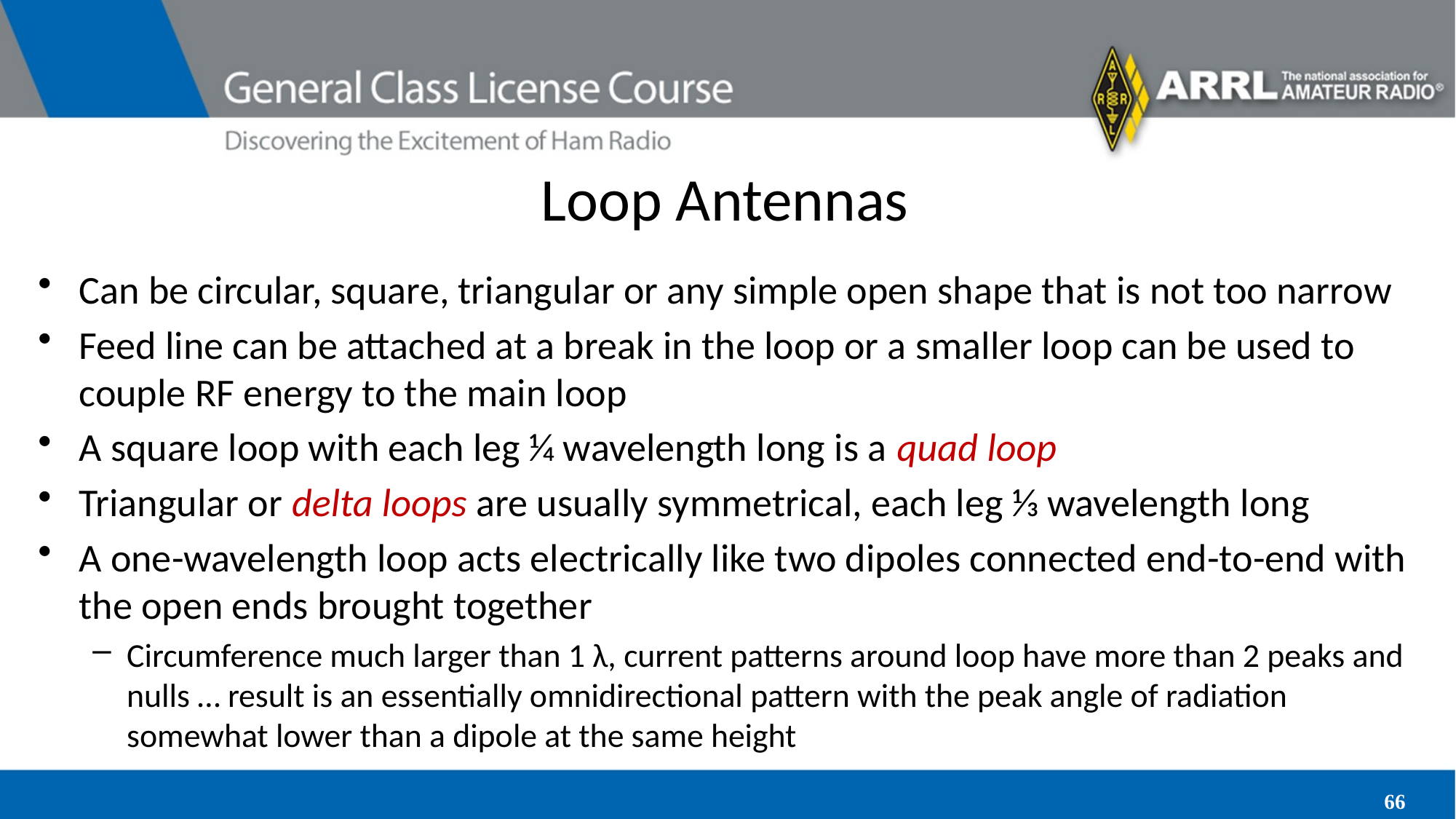

# Loop Antennas
Can be circular, square, triangular or any simple open shape that is not too narrow
Feed line can be attached at a break in the loop or a smaller loop can be used to couple RF energy to the main loop
A square loop with each leg 1⁄4 wavelength long is a quad loop
Triangular or delta loops are usually symmetrical, each leg 1⁄3 wavelength long
A one-wavelength loop acts electrically like two dipoles connected end-to-end with the open ends brought together
Circumference much larger than 1 λ, current patterns around loop have more than 2 peaks and nulls … result is an essentially omnidirectional pattern with the peak angle of radiation somewhat lower than a dipole at the same height